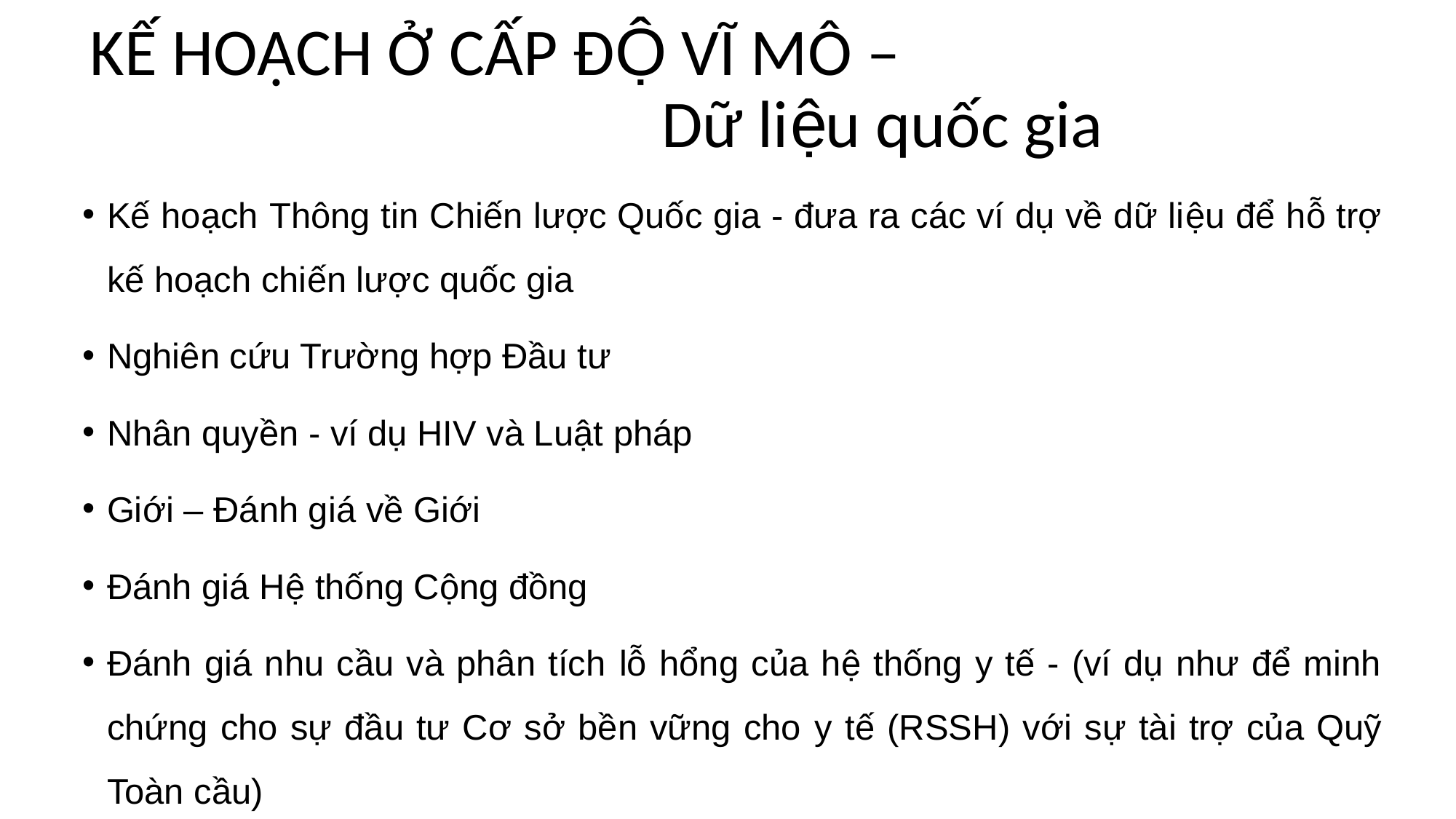

# KẾ HOẠCH Ở CẤP ĐỘ VĨ MÔ – Dữ liệu quốc gia
Kế hoạch Thông tin Chiến lược Quốc gia - đưa ra các ví dụ về dữ liệu để hỗ trợ kế hoạch chiến lược quốc gia
Nghiên cứu Trường hợp Đầu tư
Nhân quyền - ví dụ HIV và Luật pháp
Giới – Đánh giá về Giới
Đánh giá Hệ thống Cộng đồng
Đánh giá nhu cầu và phân tích lỗ hổng của hệ thống y tế - (ví dụ như để minh chứng cho sự đầu tư Cơ sở bền vững cho y tế (RSSH) với sự tài trợ của Quỹ Toàn cầu)